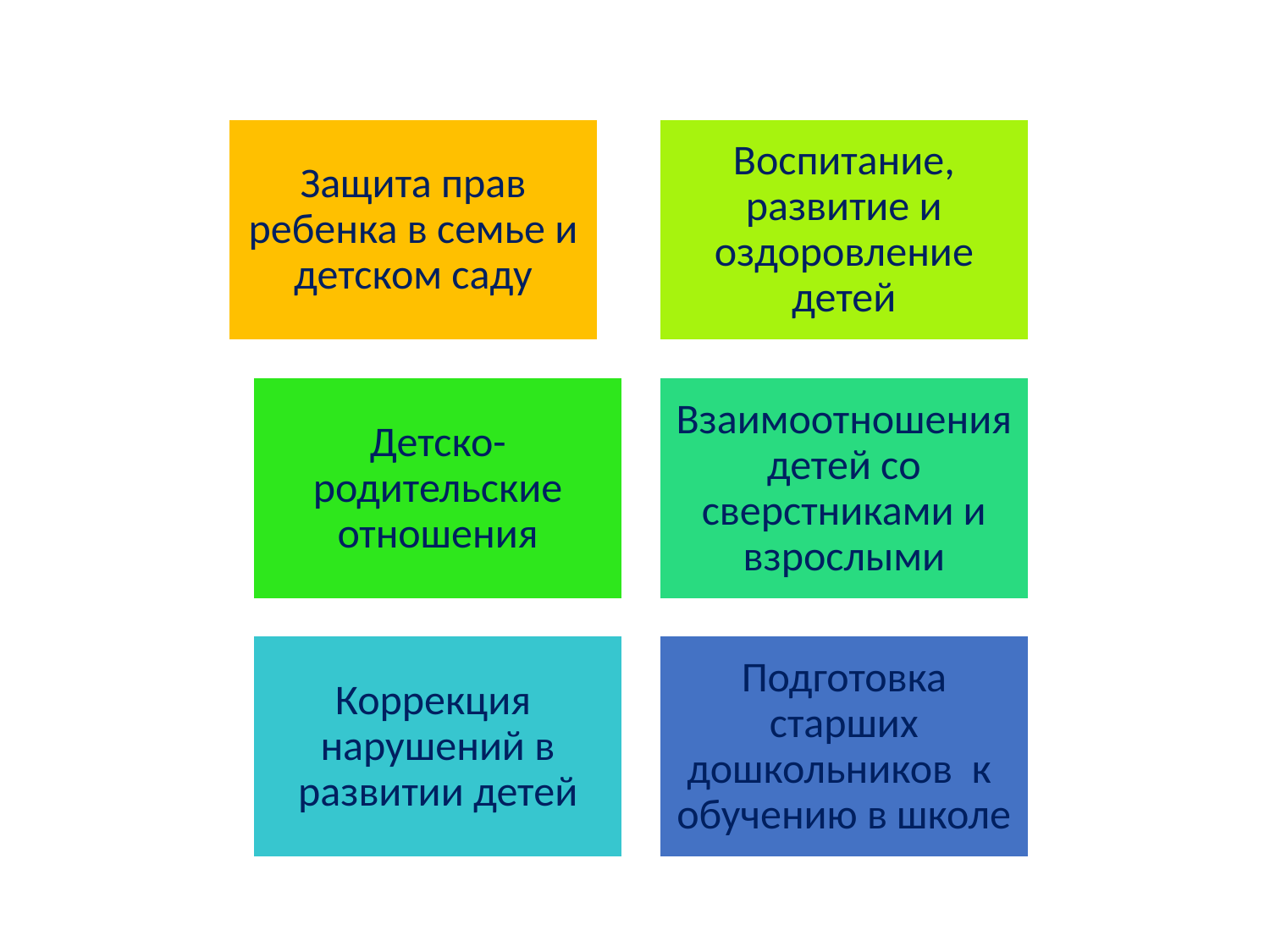

#
Защита прав ребенка в семье и детском саду
Воспитание, развитие и оздоровление детей
Детско-родительские отношения
Взаимоотношения детей со сверстниками и взрослыми
Коррекция  нарушений в развитии детей
Подготовка старших дошкольников  к  обучению в школе